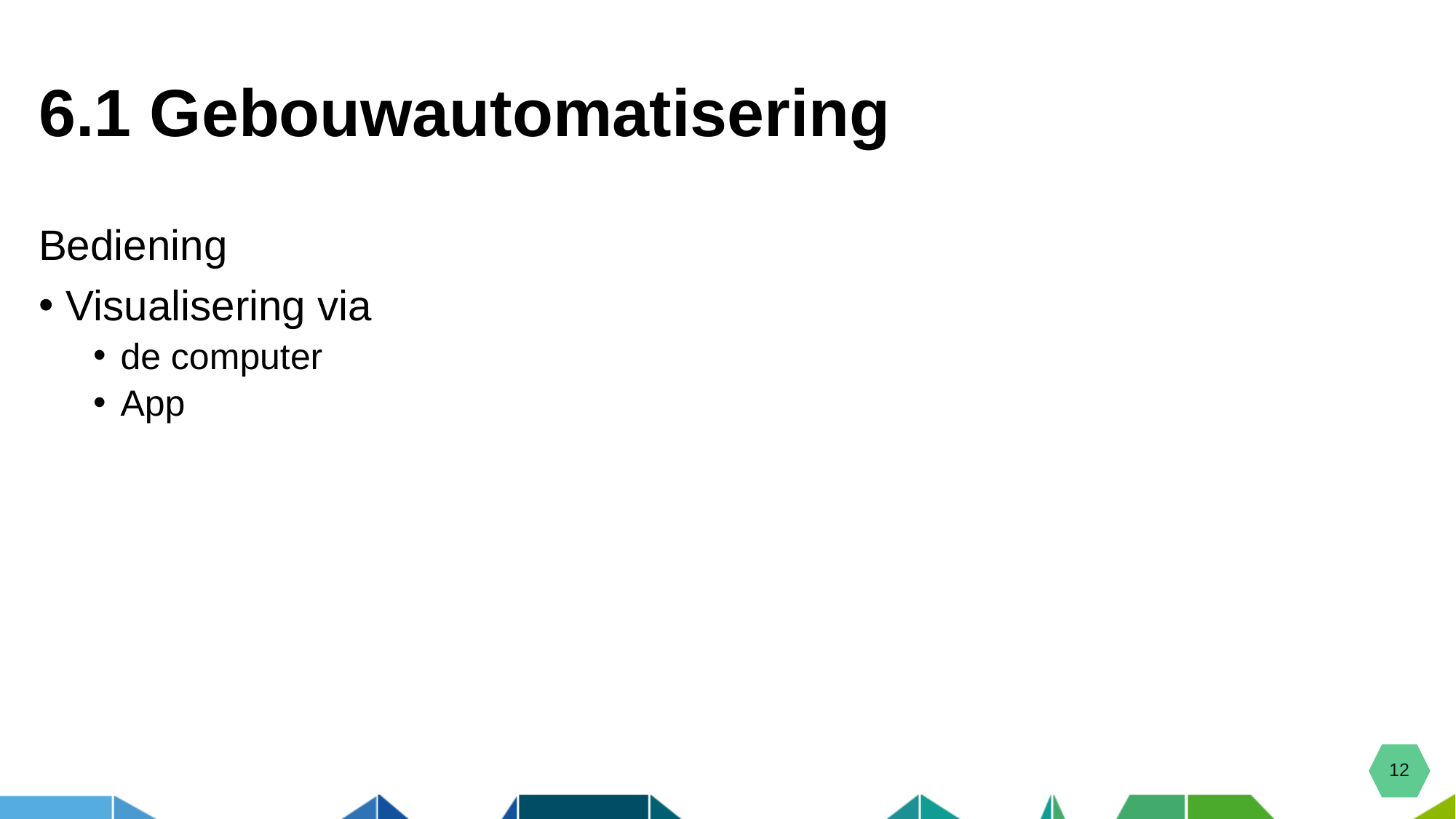

# 6.1 Gebouwautomatisering
Bediening
Visualisering via
de computer
App
12